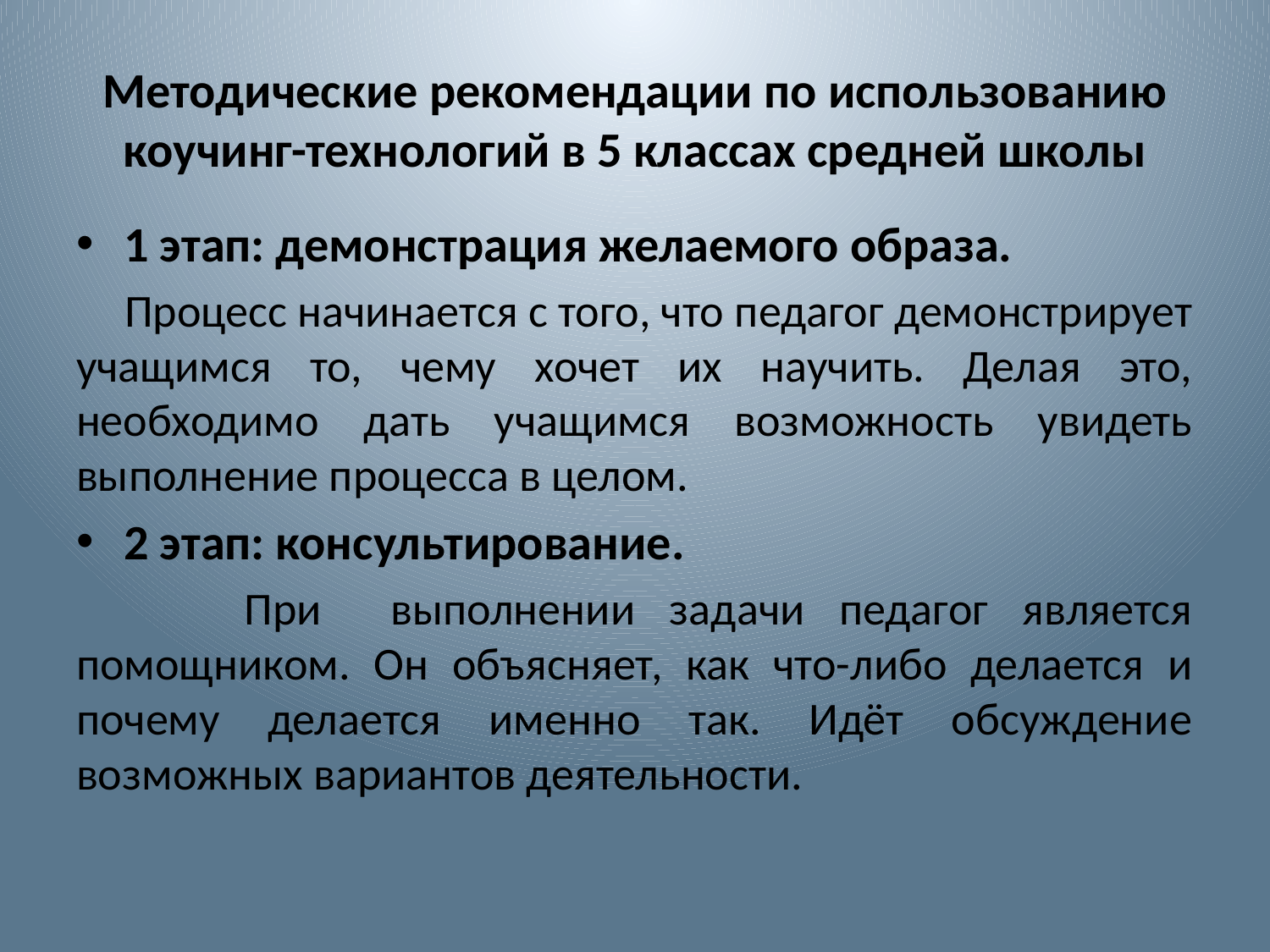

# Методические рекомендации по использованию коучинг-технологий в 5 классах средней школы
1 этап: демонстрация желаемого образа.
     Процесс начинается с того, что педагог демонстрирует учащимся то, чему хочет их научить. Делая это, необходимо дать учащимся возможность увидеть выполнение процесса в целом.
2 этап: консультирование.
     При  выполнении задачи педагог является помощником. Он объясняет, как что-либо делается и почему делается именно так. Идёт обсуждение возможных вариантов деятельности.